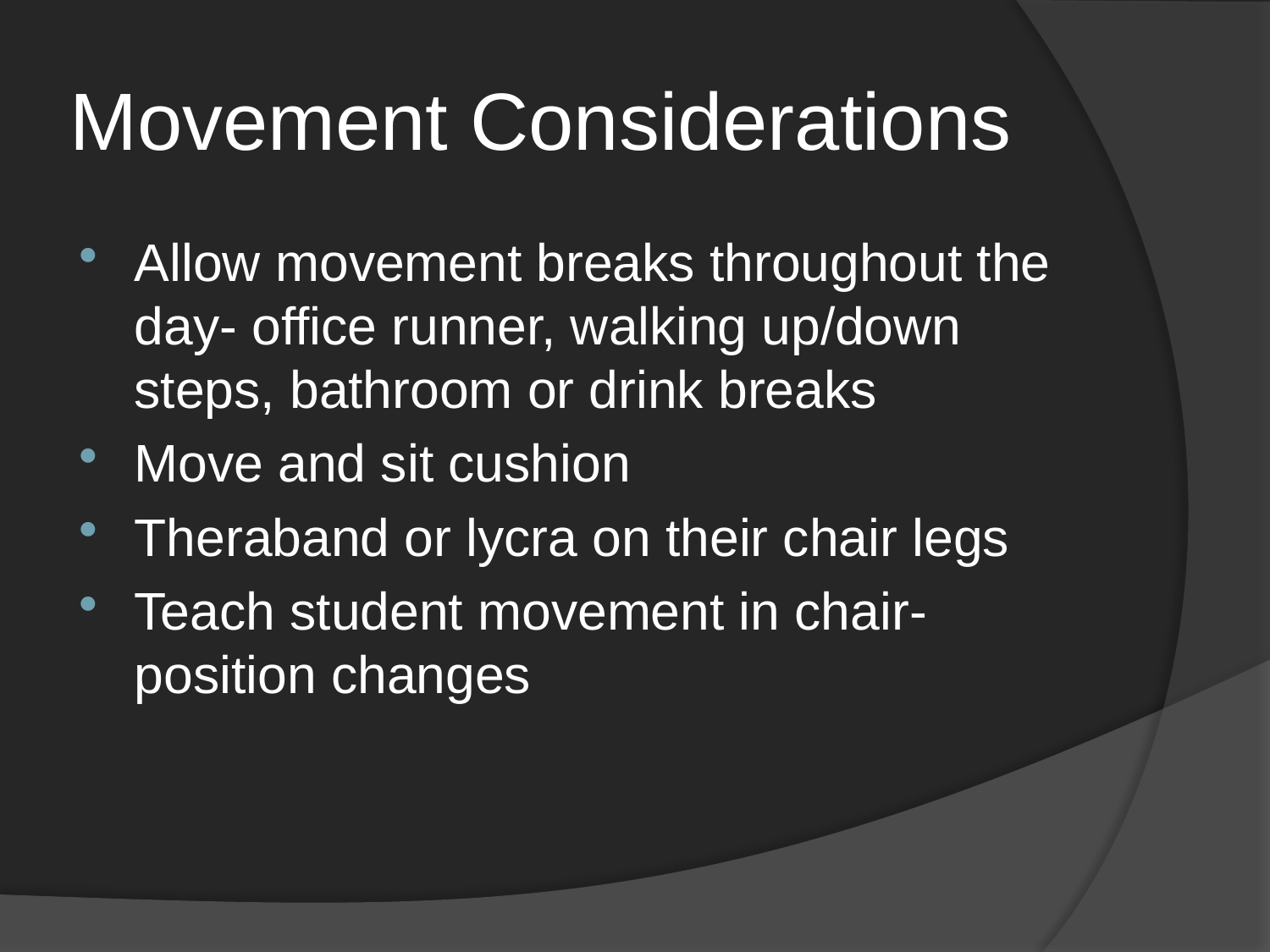

# Movement Considerations
Allow movement breaks throughout the day- office runner, walking up/down steps, bathroom or drink breaks
Move and sit cushion
Theraband or lycra on their chair legs
Teach student movement in chair- position changes